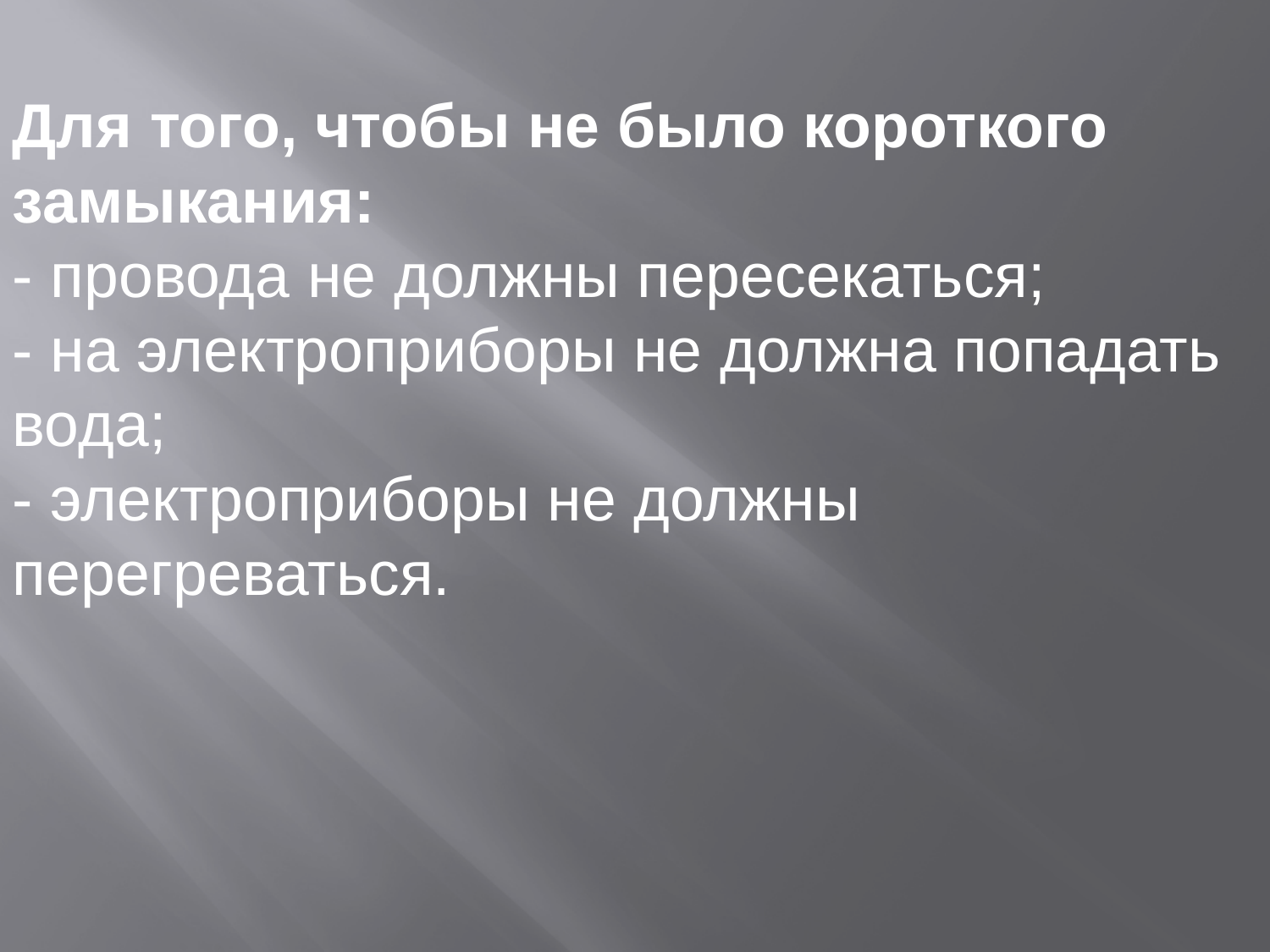

# Для того, чтобы не было короткого замыкания: - провода не должны пересекаться; - на электроприборы не должна попадать вода; - электроприборы не должны перегреваться.